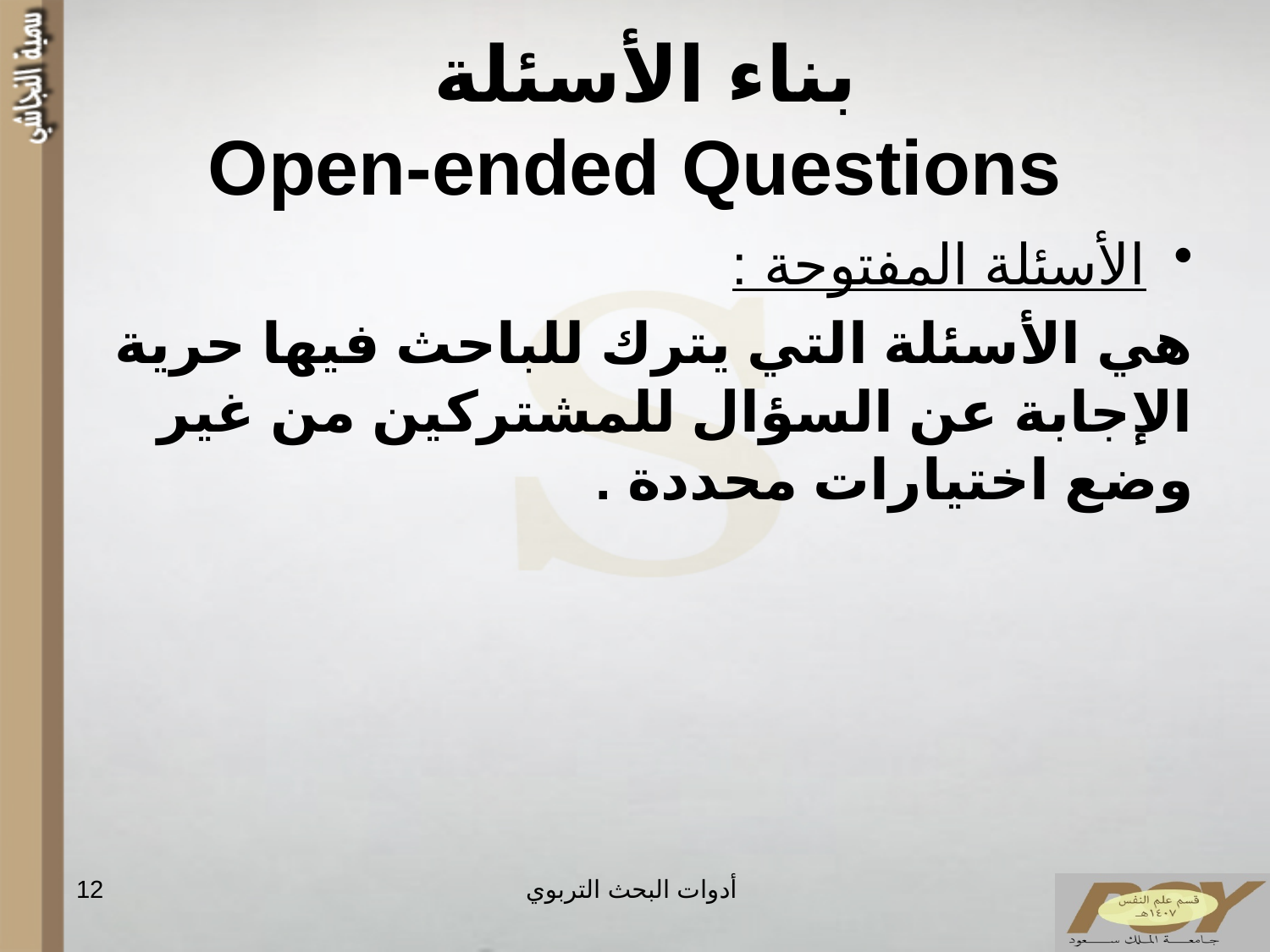

# بناء الأسئلة Open-ended Questions
الأسئلة المفتوحة :
هي الأسئلة التي يترك للباحث فيها حرية الإجابة عن السؤال للمشتركين من غير وضع اختيارات محددة .

12
أدوات البحث التربوي